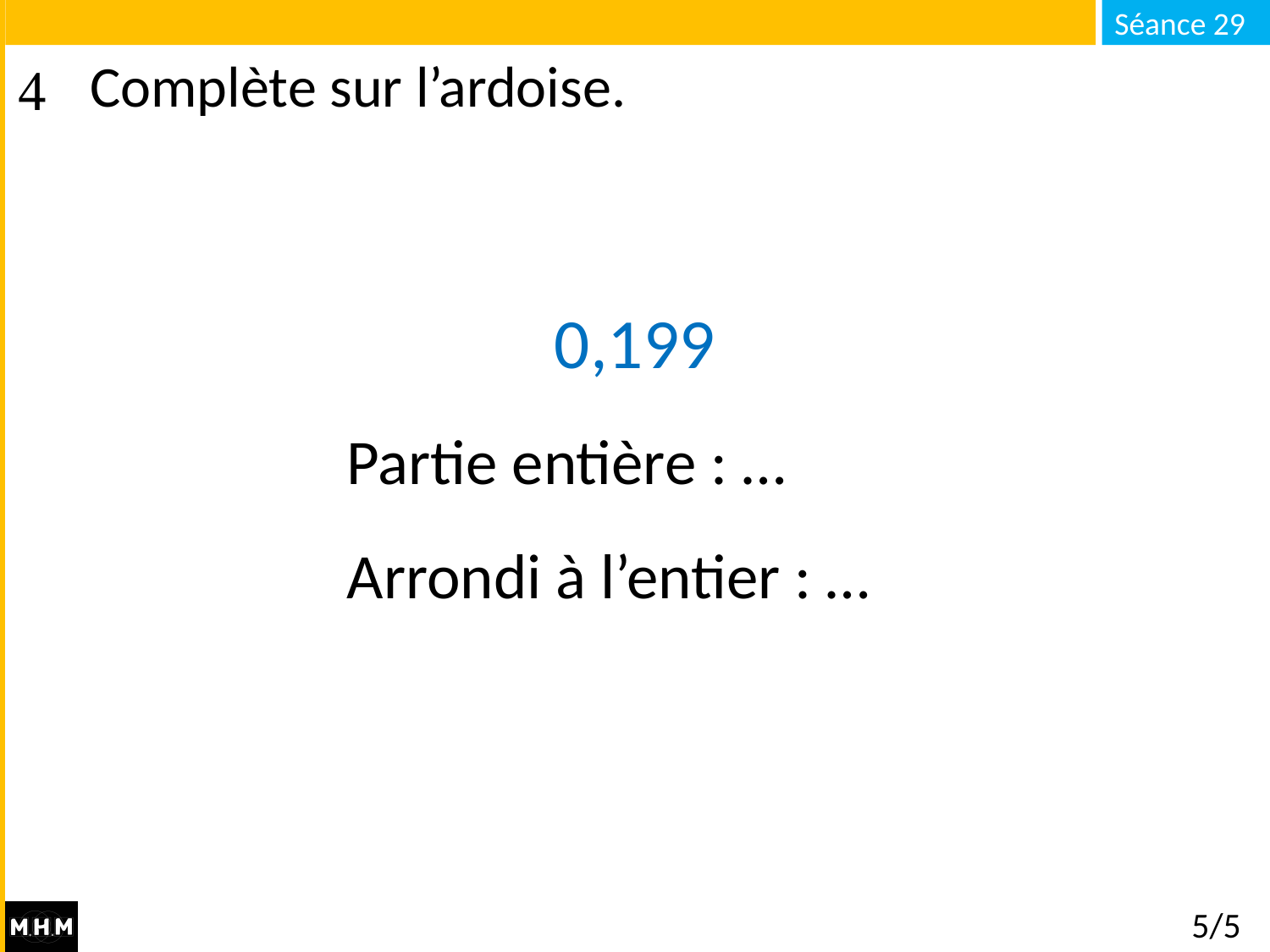

# Complète sur l’ardoise.
0,199
Partie entière : …
Arrondi à l’entier : …
5/5